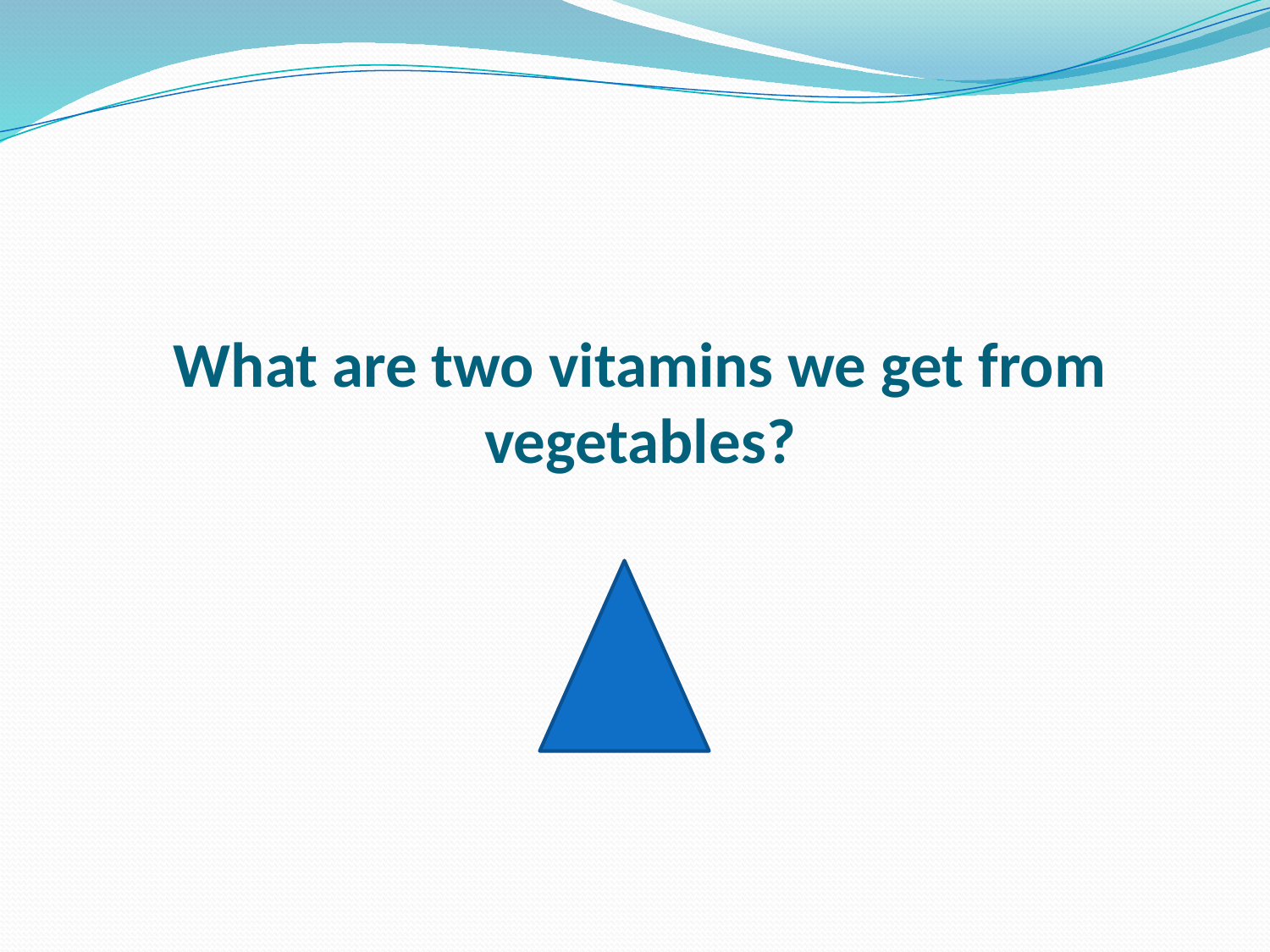

# What are two vitamins we get from vegetables?